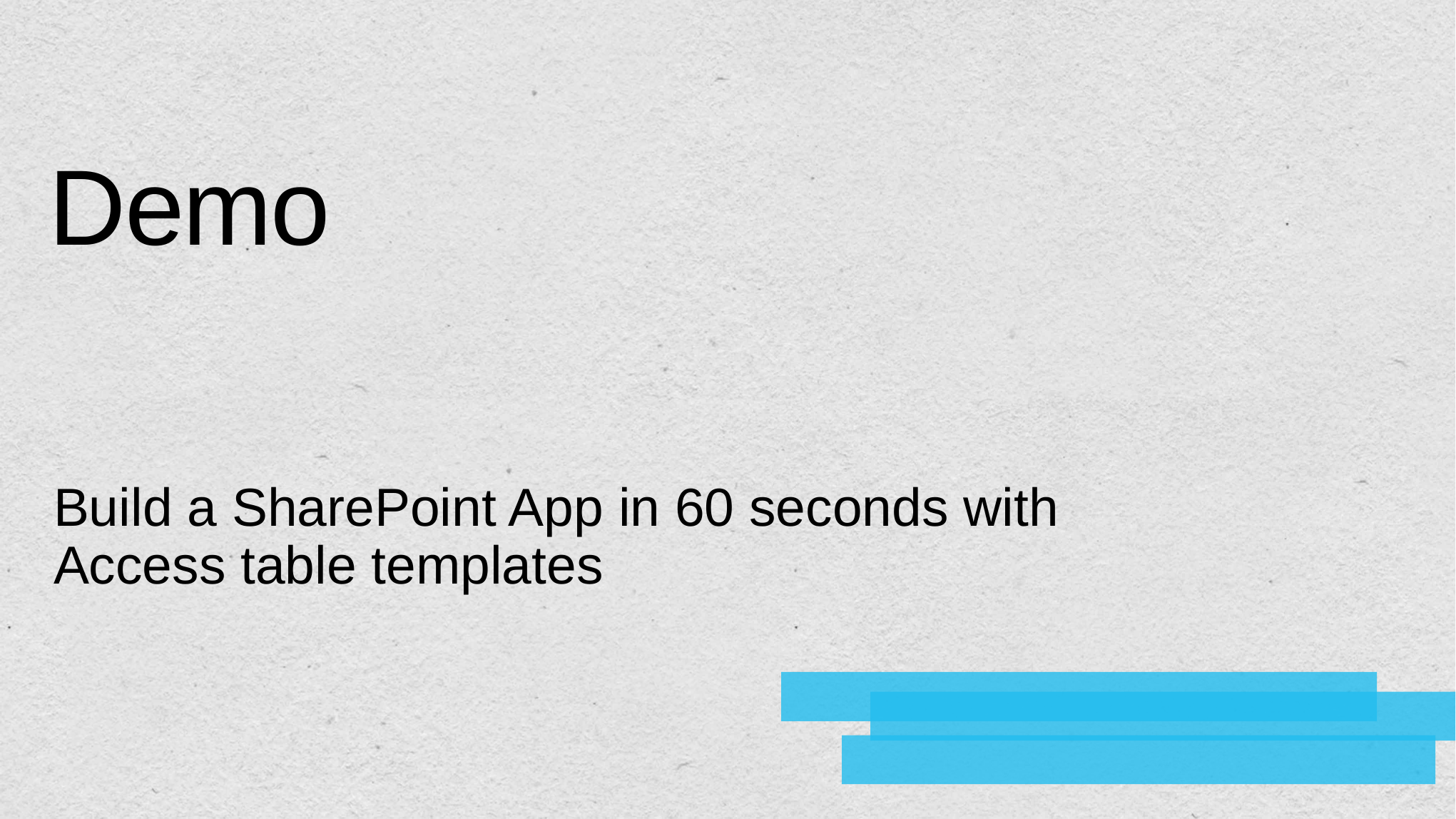

# Demo
Build a SharePoint App in 60 seconds with Access table templates